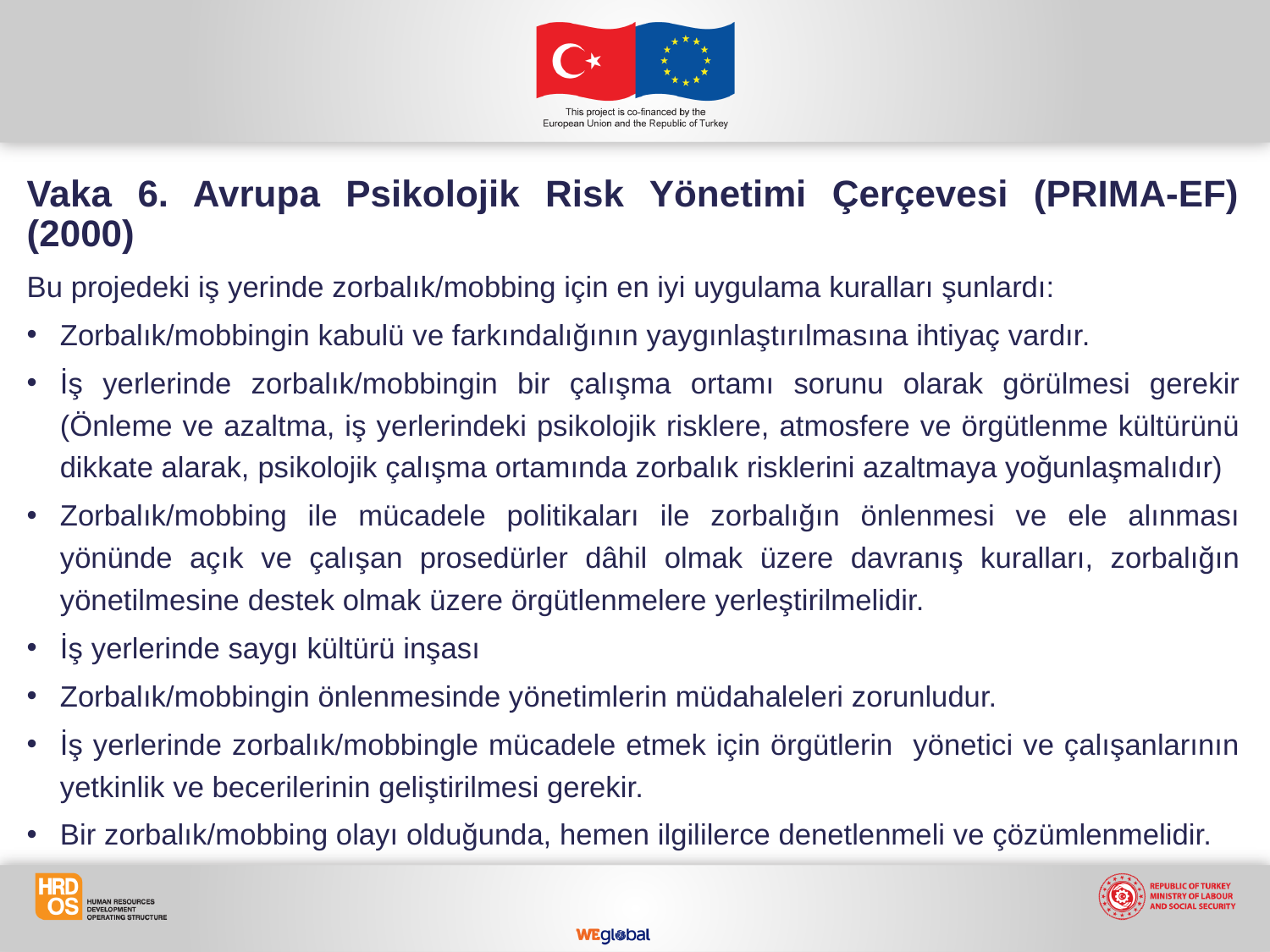

Vaka 6. Avrupa Psikolojik Risk Yönetimi Çerçevesi (PRIMA-EF) (2000)
Bu projedeki iş yerinde zorbalık/mobbing için en iyi uygulama kuralları şunlardı:
Zorbalık/mobbingin kabulü ve farkındalığının yaygınlaştırılmasına ihtiyaç vardır.
İş yerlerinde zorbalık/mobbingin bir çalışma ortamı sorunu olarak görülmesi gerekir (Önleme ve azaltma, iş yerlerindeki psikolojik risklere, atmosfere ve örgütlenme kültürünü dikkate alarak, psikolojik çalışma ortamında zorbalık risklerini azaltmaya yoğunlaşmalıdır)
Zorbalık/mobbing ile mücadele politikaları ile zorbalığın önlenmesi ve ele alınması yönünde açık ve çalışan prosedürler dâhil olmak üzere davranış kuralları, zorbalığın yönetilmesine destek olmak üzere örgütlenmelere yerleştirilmelidir.
İş yerlerinde saygı kültürü inşası
Zorbalık/mobbingin önlenmesinde yönetimlerin müdahaleleri zorunludur.
İş yerlerinde zorbalık/mobbingle mücadele etmek için örgütlerin  yönetici ve çalışanlarının yetkinlik ve becerilerinin geliştirilmesi gerekir.
Bir zorbalık/mobbing olayı olduğunda, hemen ilgililerce denetlenmeli ve çözümlenmelidir.